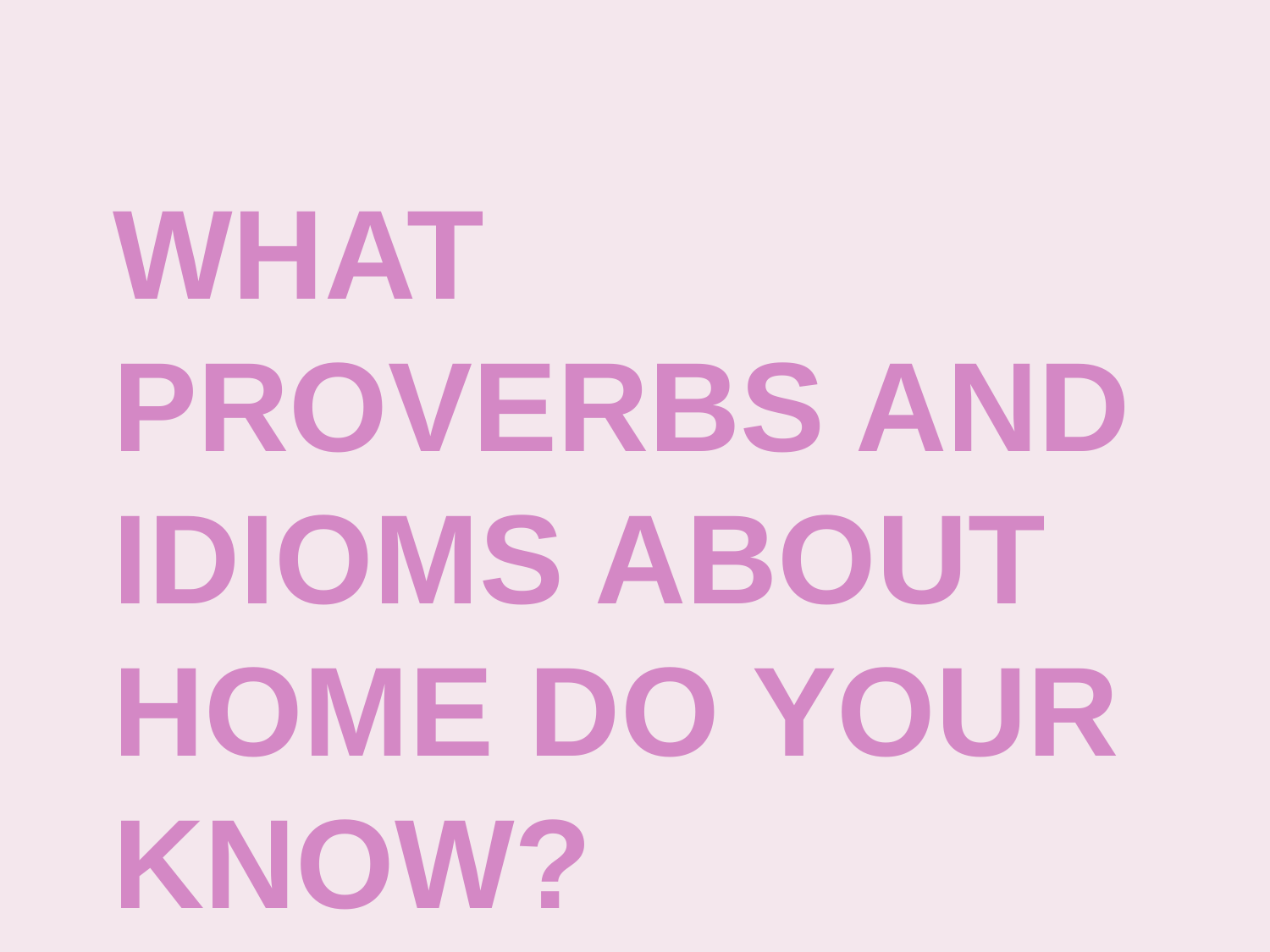

# What  proverbs and idioms about home do your know?